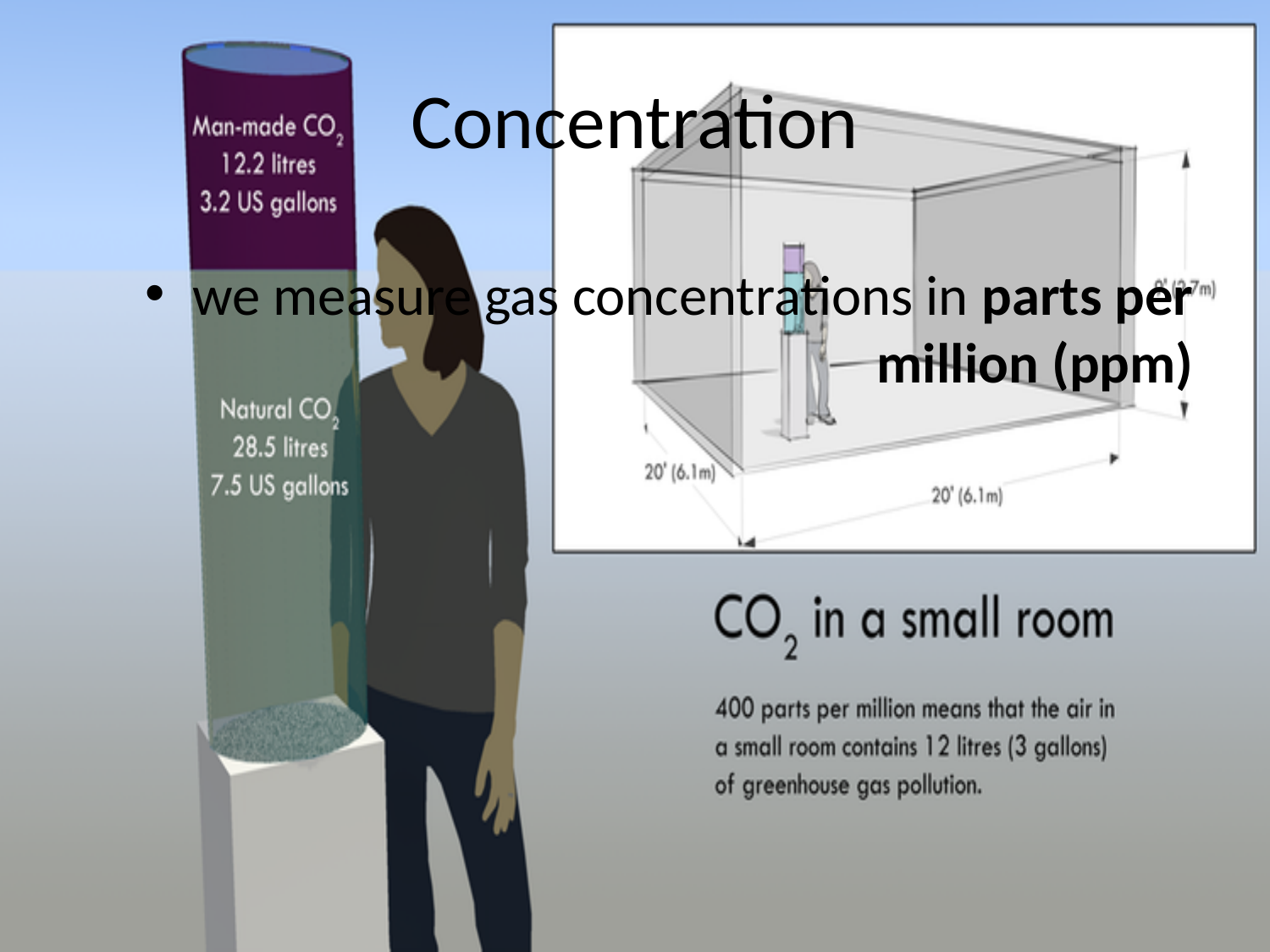

# Concentration
we measure gas concentrations in parts per million (ppm)